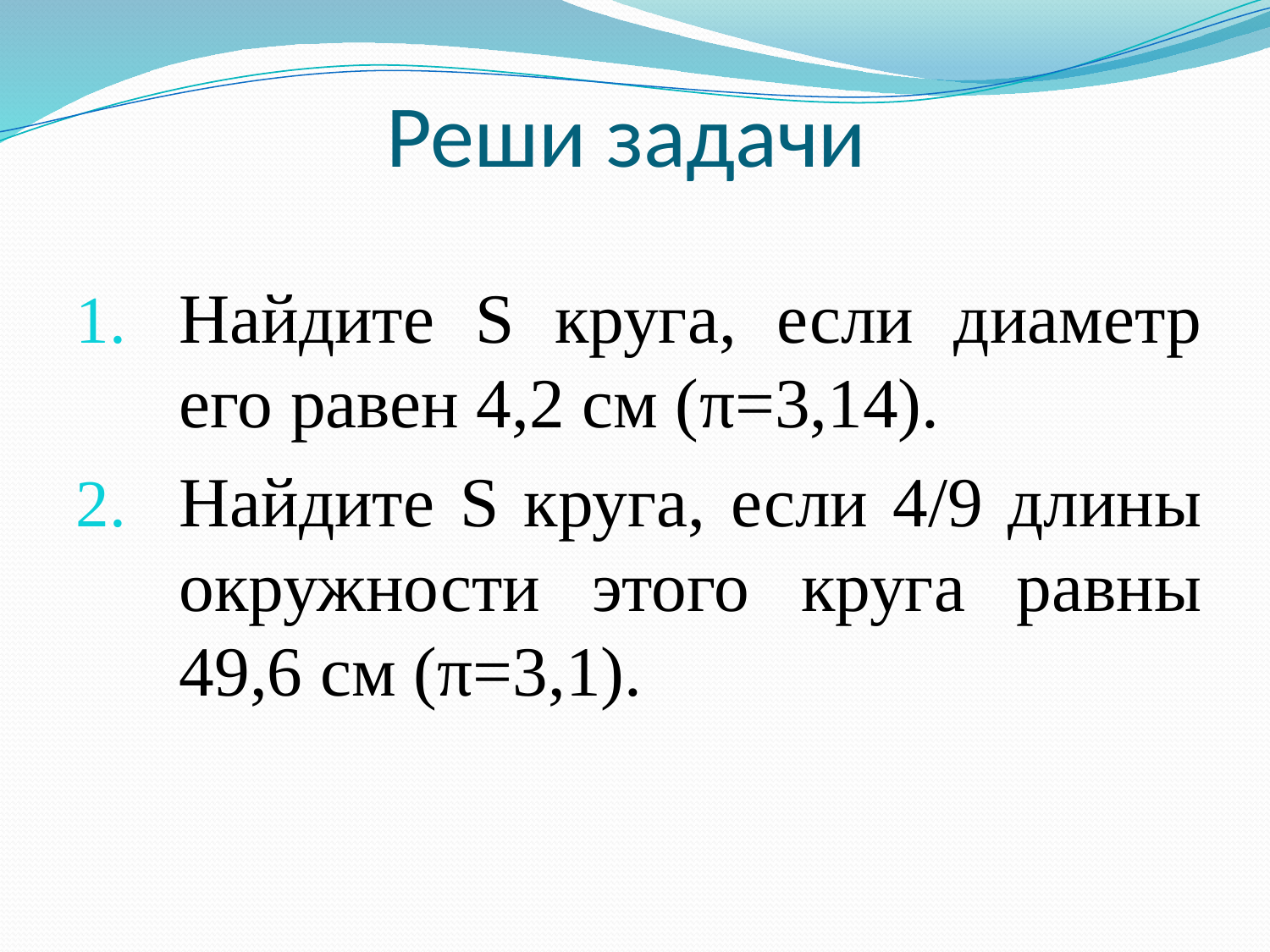

# Реши задачи
Найдите S круга, если диаметр его равен 4,2 см (π=3,14).
Найдите S круга, если 4/9 длины окружности этого круга равны 49,6 см (π=3,1).